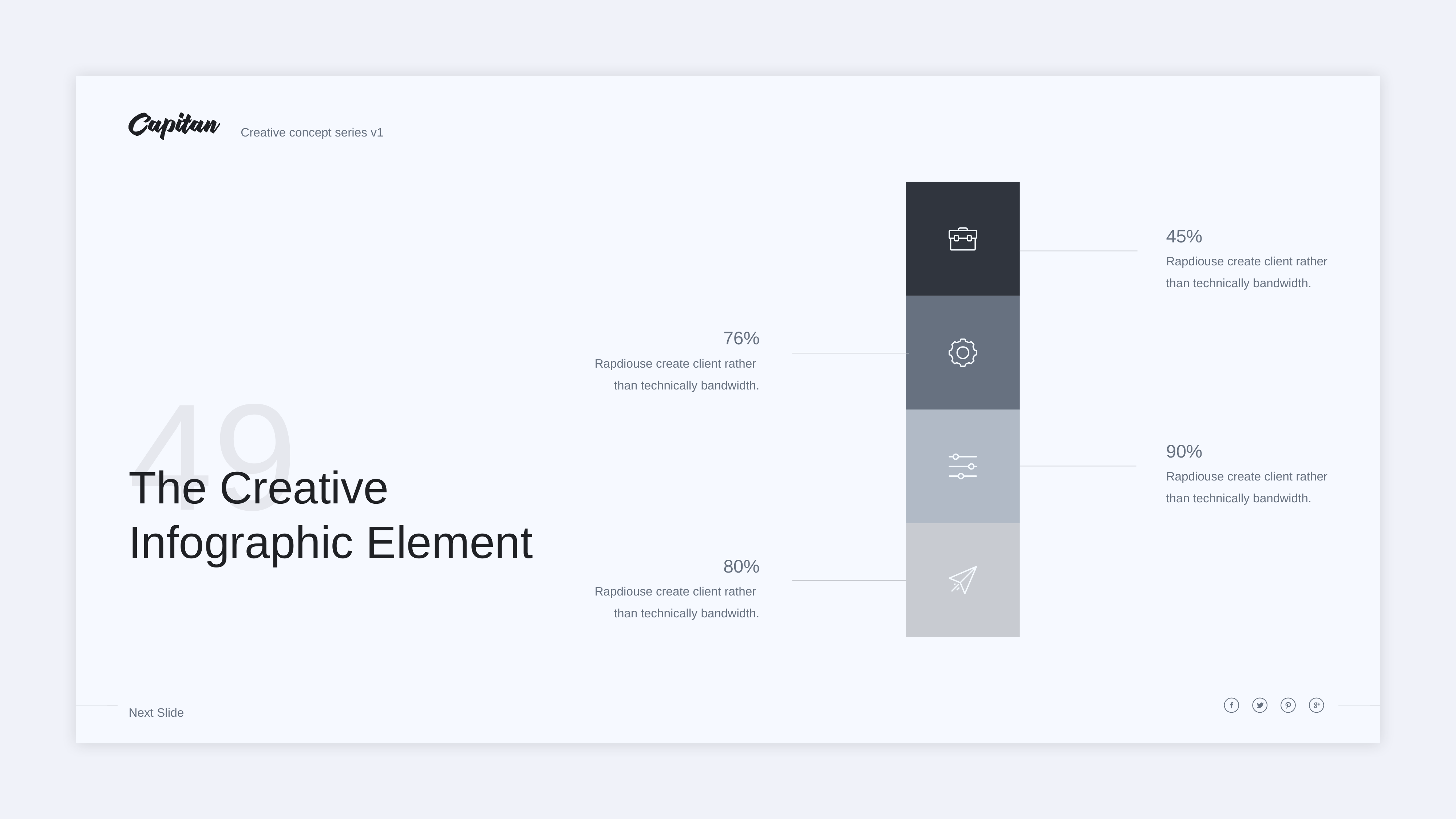

45%
Rapdiouse create client rather
than technically bandwidth.

76%
Rapdiouse create client rather
than technically bandwidth.

49

90%
Rapdiouse create client rather
than technically bandwidth.

The Creative
Infographic Element

80%
Rapdiouse create client rather
than technically bandwidth.